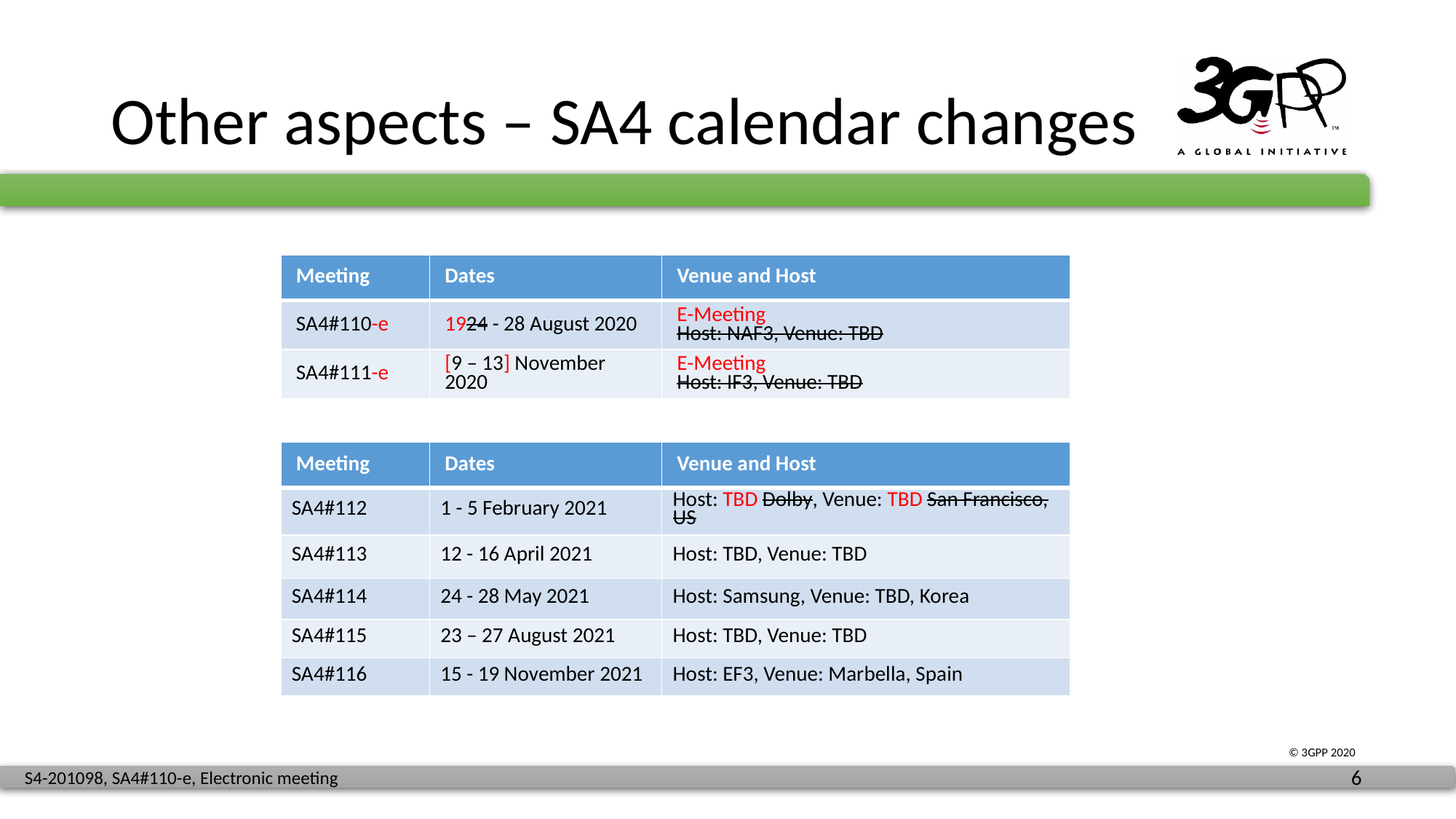

# Other aspects – SA4 calendar changes

| Meeting | Dates | Venue and Host |
| --- | --- | --- |
| SA4#110-e | 1924 - 28 August 2020 | E-Meeting Host: NAF3, Venue: TBD |
| SA4#111-e | [9 – 13] November 2020 | E-Meeting Host: IF3, Venue: TBD |
| Meeting | Dates | Venue and Host |
| --- | --- | --- |
| SA4#112 | 1 - 5 February 2021 | Host: TBD Dolby, Venue: TBD San Francisco, US |
| SA4#113 | 12 - 16 April 2021 | Host: TBD, Venue: TBD |
| SA4#114 | 24 - 28 May 2021 | Host: Samsung, Venue: TBD, Korea |
| SA4#115 | 23 – 27 August 2021 | Host: TBD, Venue: TBD |
| SA4#116 | 15 - 19 November 2021 | Host: EF3, Venue: Marbella, Spain |